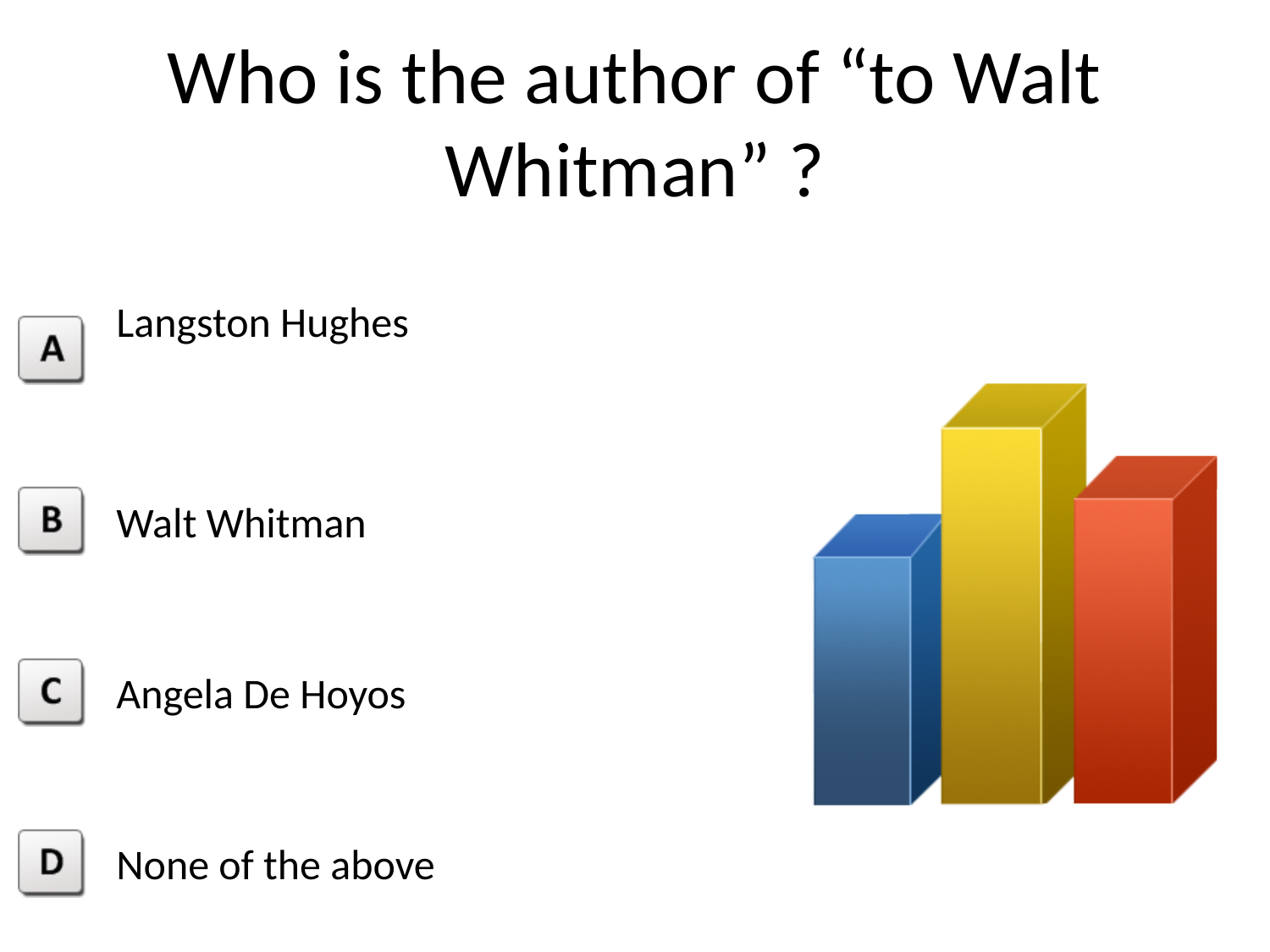

Who is the author of “to Walt Whitman” ?
Langston Hughes

Walt Whitman
Angela De Hoyos
None of the above